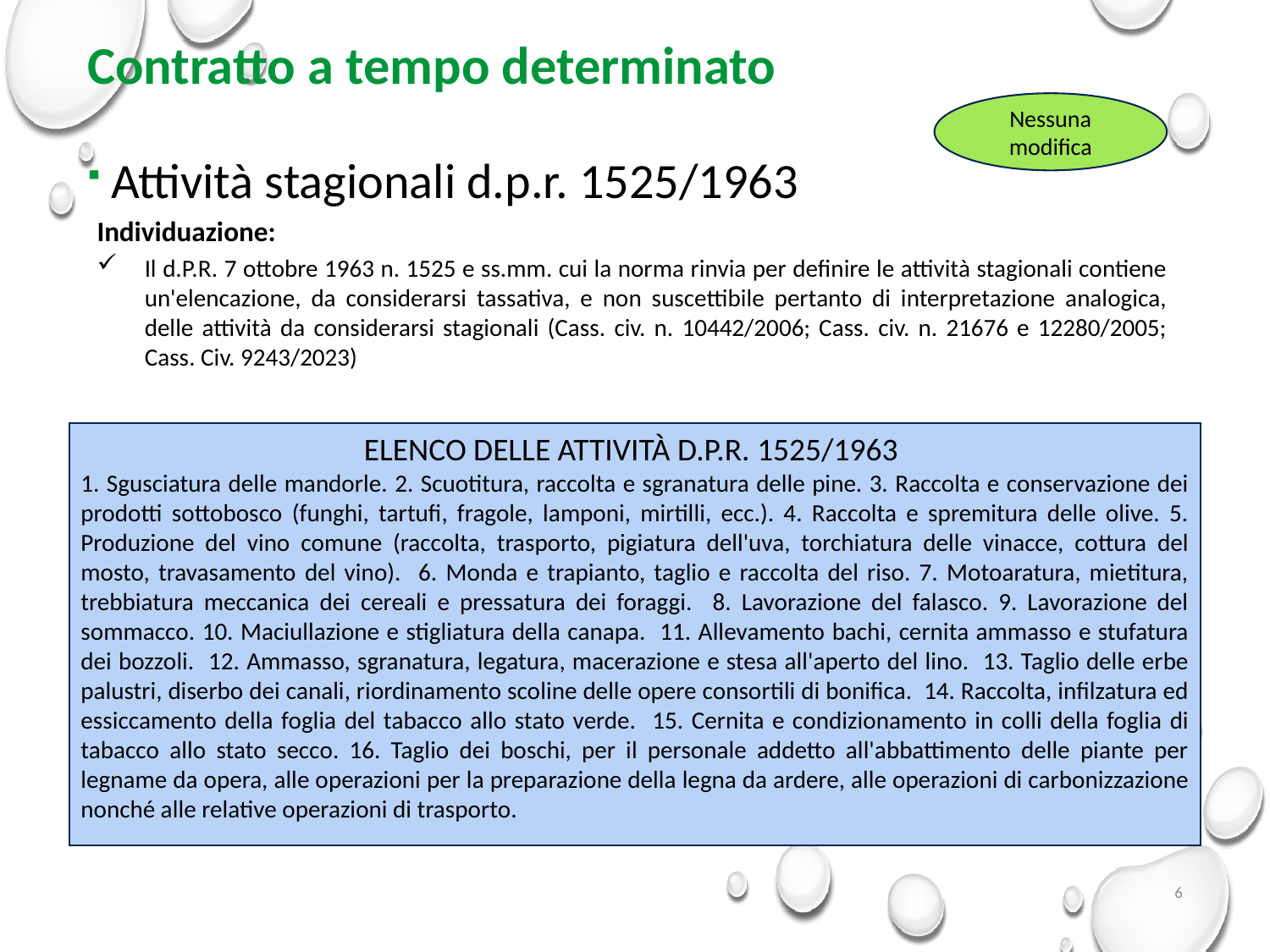

# Contratto a tempo determinato
Nessuna modifica
Attività stagionali d.p.r. 1525/1963
Individuazione:
Il d.P.R. 7 ottobre 1963 n. 1525 e ss.mm. cui la norma rinvia per definire le attività stagionali contiene un'elencazione, da considerarsi tassativa, e non suscettibile pertanto di interpretazione analogica, delle attività da considerarsi stagionali (Cass. civ. n. 10442/2006; Cass. civ. n. 21676 e 12280/2005; Cass. Civ. 9243/2023)

ELENCO DELLE ATTIVITÀ D.P.R. 1525/1963
1. Sgusciatura delle mandorle. 2. Scuotitura, raccolta e sgranatura delle pine. 3. Raccolta e conservazione dei prodotti sottobosco (funghi, tartufi, fragole, lamponi, mirtilli, ecc.). 4. Raccolta e spremitura delle olive. 5. Produzione del vino comune (raccolta, trasporto, pigiatura dell'uva, torchiatura delle vinacce, cottura del mosto, travasamento del vino).  6. Monda e trapianto, taglio e raccolta del riso. 7. Motoaratura, mietitura, trebbiatura meccanica dei cereali e pressatura dei foraggi.  8. Lavorazione del falasco. 9. Lavorazione del sommacco. 10. Maciullazione e stigliatura della canapa.  11. Allevamento bachi, cernita ammasso e stufatura dei bozzoli.  12. Ammasso, sgranatura, legatura, macerazione e stesa all'aperto del lino.  13. Taglio delle erbe palustri, diserbo dei canali, riordinamento scoline delle opere consortili di bonifica.  14. Raccolta, infilzatura ed essiccamento della foglia del tabacco allo stato verde.  15. Cernita e condizionamento in colli della foglia di tabacco allo stato secco. 16. Taglio dei boschi, per il personale addetto all'abbattimento delle piante per legname da opera, alle operazioni per la preparazione della legna da ardere, alle operazioni di carbonizzazione nonché alle relative operazioni di trasporto.
6